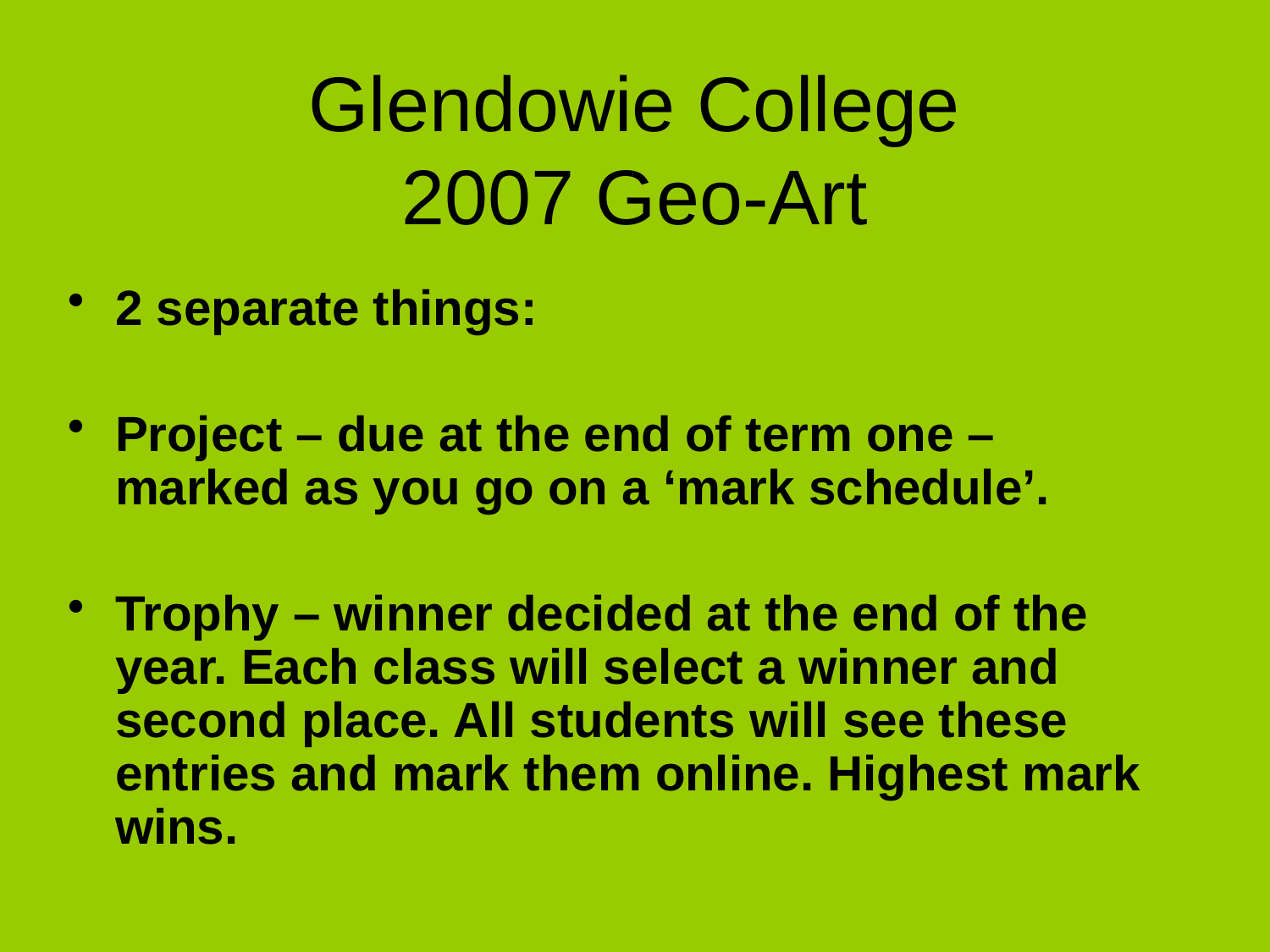

# Glendowie College 2007 Geo-Art
2 separate things:

Project – due at the end of term one – marked as you go on a ‘mark schedule’.

Trophy – winner decided at the end of the year. Each class will select a winner and second place. All students will see these entries and mark them online. Highest mark wins.